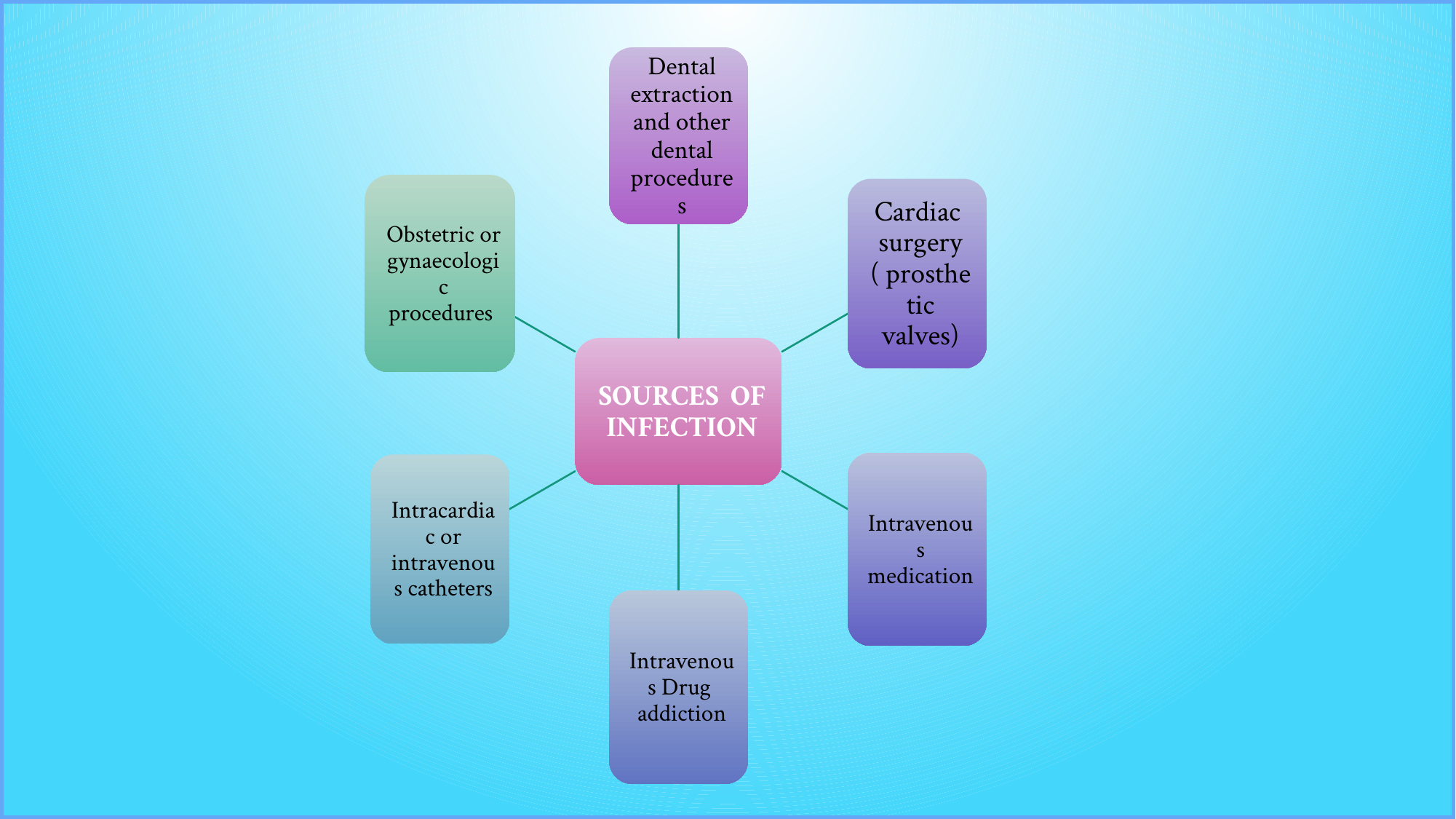

SOURCES  OF INFECTION
Dental extraction and other dental procedures
Cardiac  surgery ( prosthetic valves)
Intravenous medication
Intravenous Drug  addiction
Intracardiac or intravenous catheters
Obstetric or gynaecologic procedures